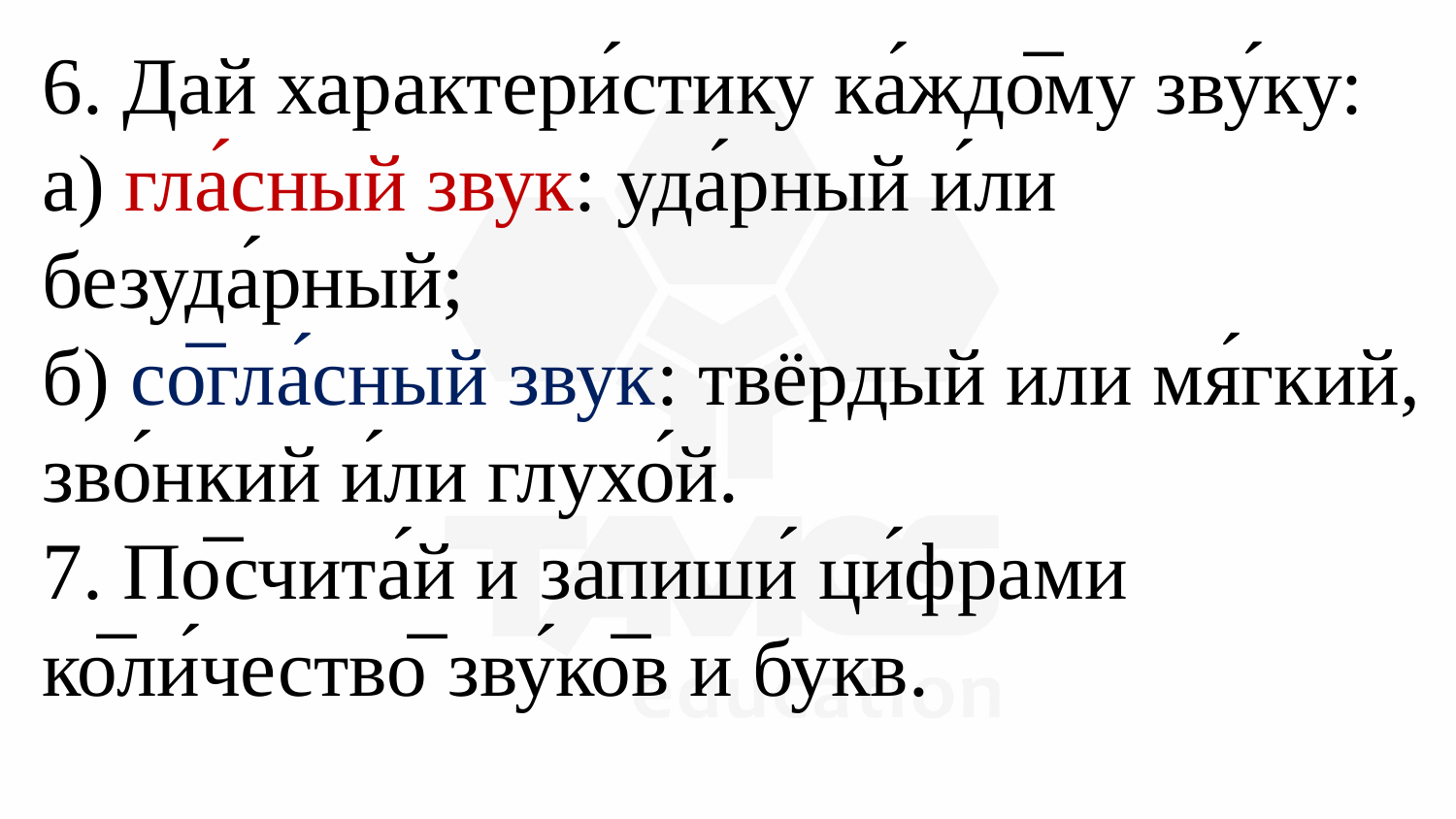

6. Дай характери́стику ка́ждо̅му зву́ку:
а) гла́сный звук: уда́рный и́ли безуда́рный;
б) со̅гла́сный звук: твёрдый или мя́гкий, зво́нкий и́ли глухо́й.
7. По̅счита́й и запиши́ ци́фрами ко̅ли́чество̅ зву́ко̅в и букв.